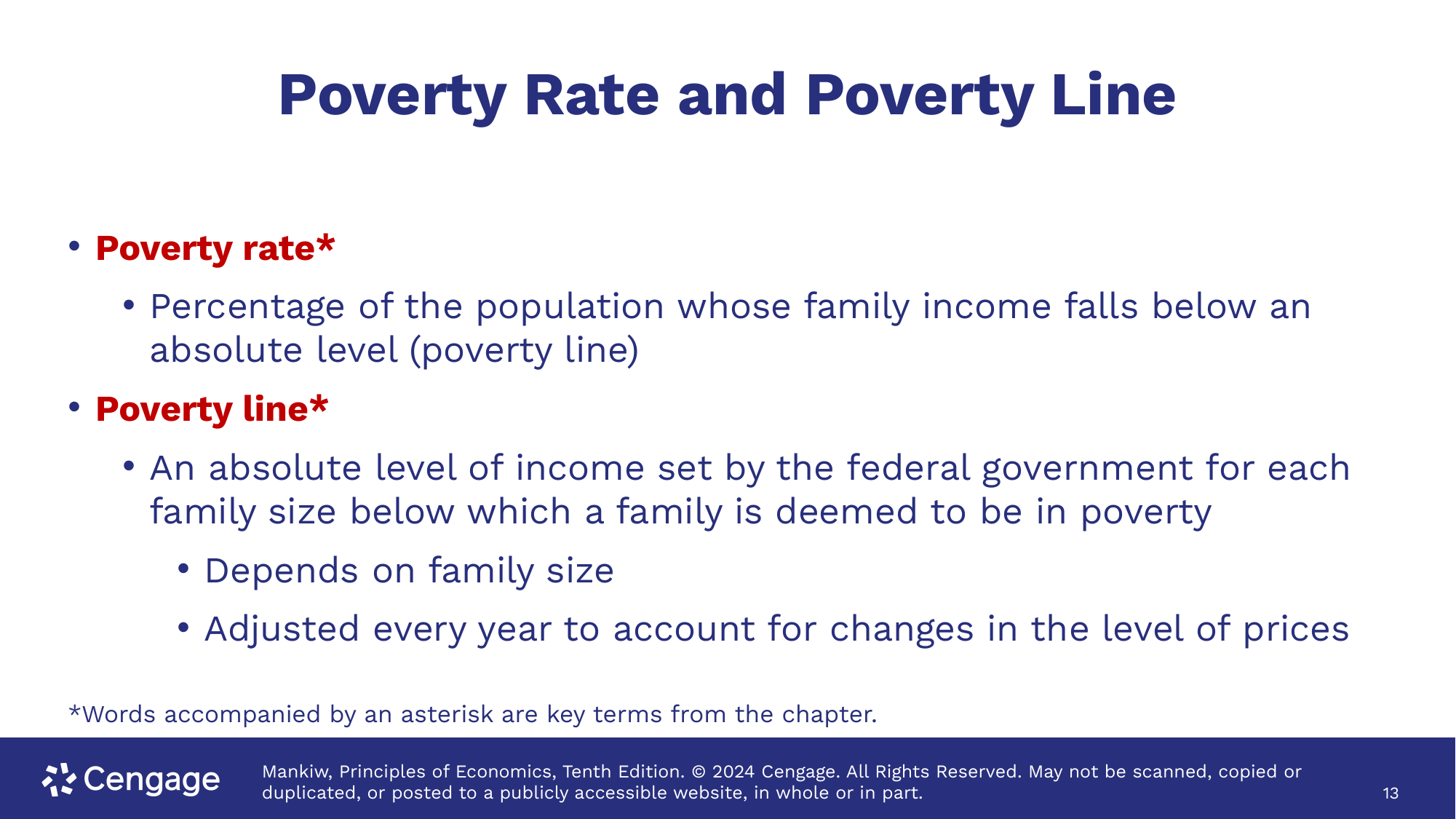

# Poverty Rate and Poverty Line
Poverty rate*
Percentage of the population whose family income falls below an absolute level (poverty line)
Poverty line*
An absolute level of income set by the federal government for each family size below which a family is deemed to be in poverty
Depends on family size
Adjusted every year to account for changes in the level of prices
*Words accompanied by an asterisk are key terms from the chapter.